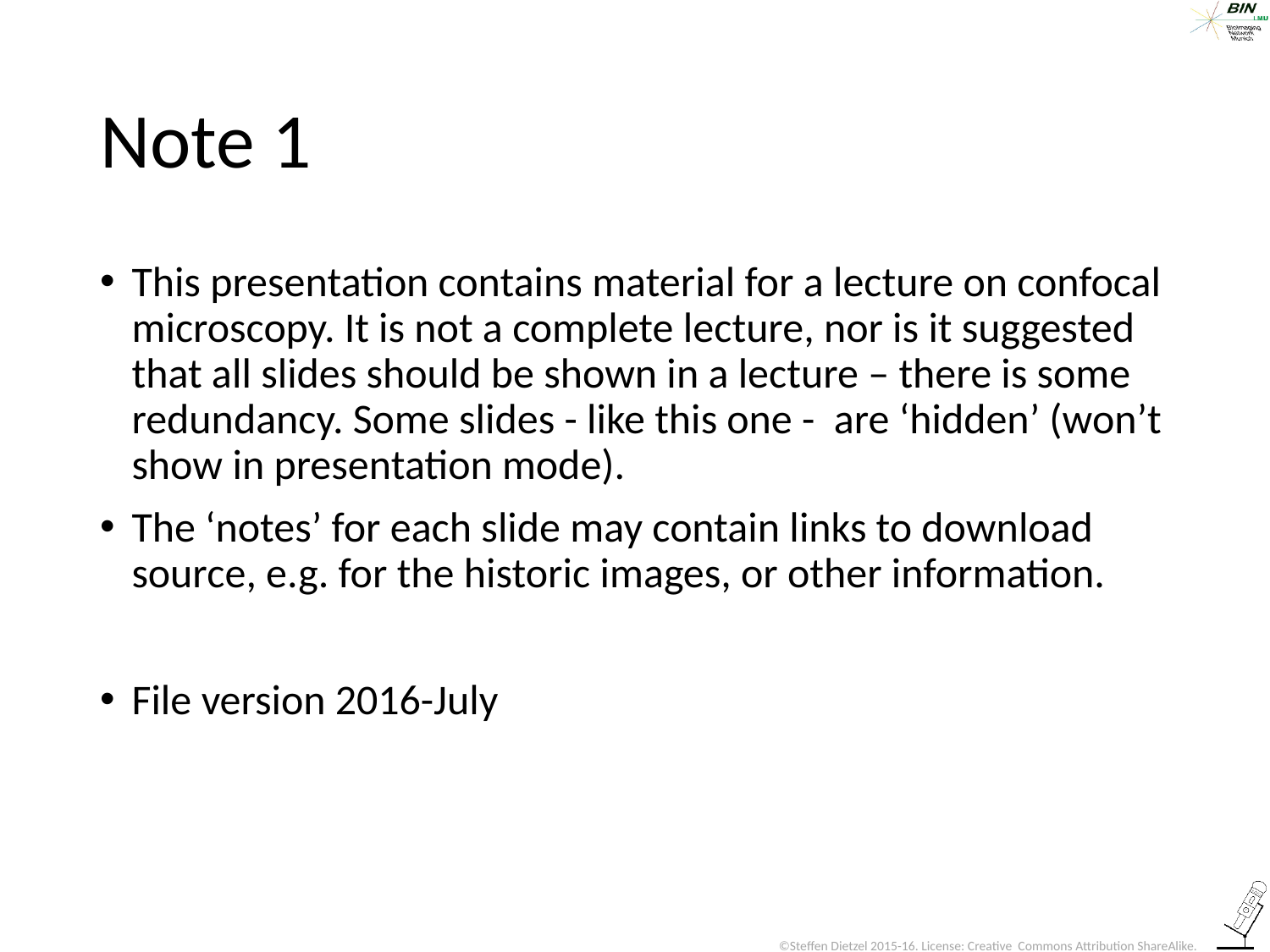

# Note 1
This presentation contains material for a lecture on confocal microscopy. It is not a complete lecture, nor is it suggested that all slides should be shown in a lecture – there is some redundancy. Some slides - like this one -  are ‘hidden’ (won’t show in presentation mode).
The ‘notes’ for each slide may contain links to download source, e.g. for the historic images, or other information.

File version 2016-July